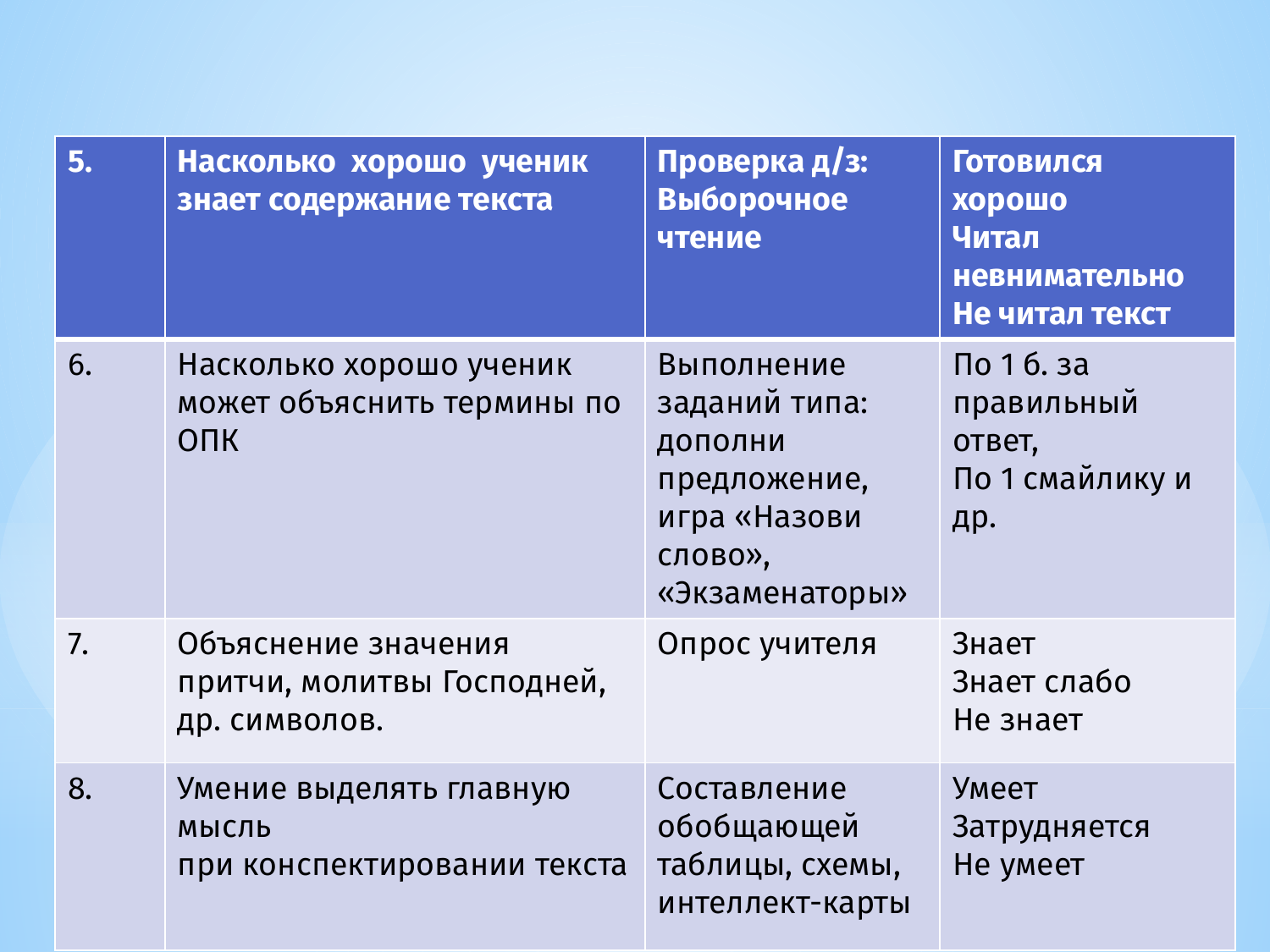

#
| 5. | Насколько хорошо ученик знает содержание текста | Проверка д/з: Выборочное чтение | Готовился хорошо Читал невнимательно Не читал текст |
| --- | --- | --- | --- |
| 6. | Насколько хорошо ученик может объяснить термины по ОПК | Выполнение заданий типа: дополни предложение, игра «Назови слово», «Экзаменаторы» | По 1 б. за правильный ответ, По 1 смайлику и др. |
| 7. | Объяснение значения притчи, молитвы Господней, др. символов. | Опрос учителя | Знает Знает слабо Не знает |
| 8. | Умение выделять главную мысль при конспектировании текста | Составление обобщающей таблицы, схемы, интеллект-карты | Умеет Затрудняется Не умеет |